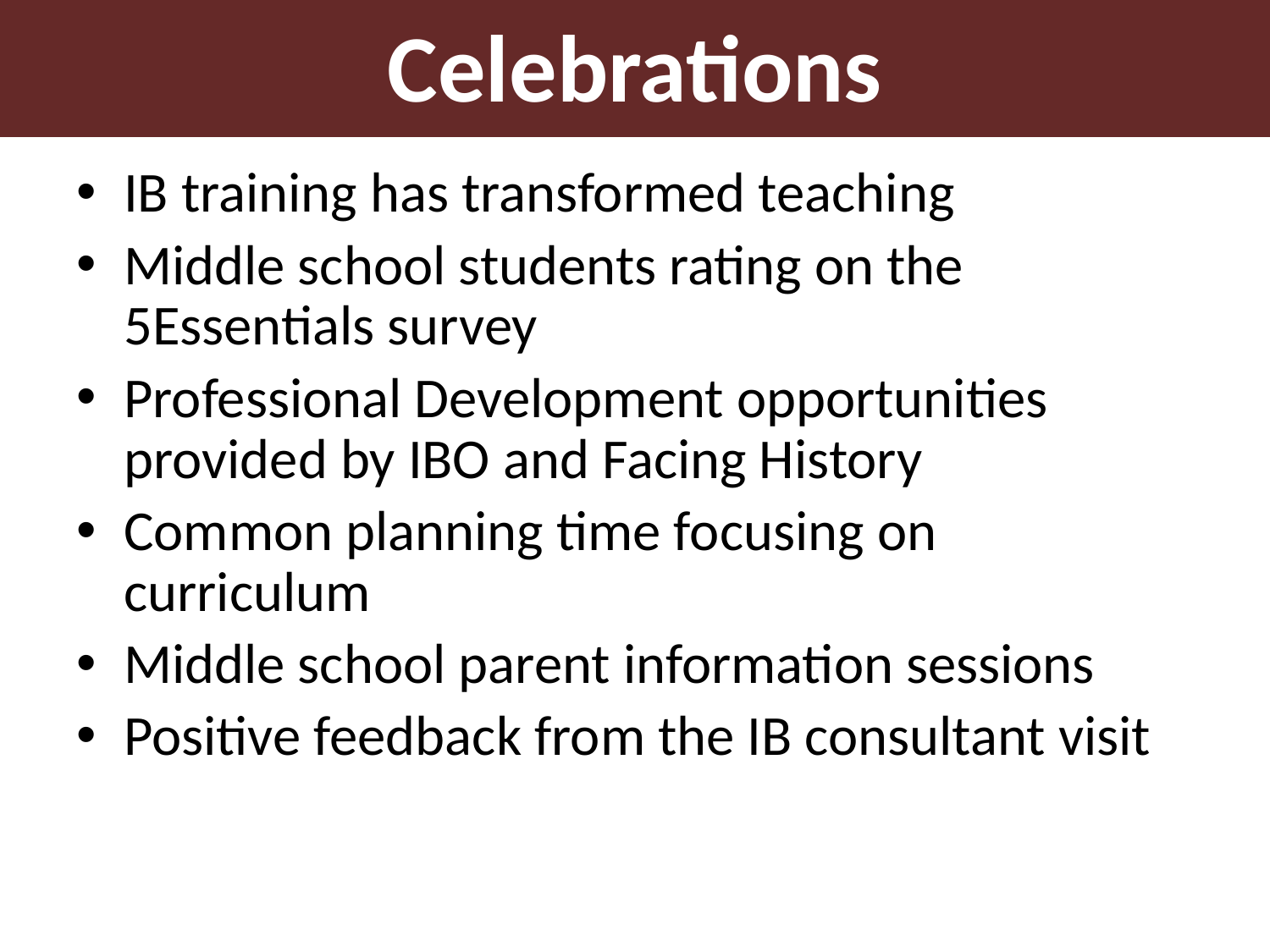

Celebrations

IB training has transformed teaching
Middle school students rating on the 5Essentials survey
Professional Development opportunities provided by IBO and Facing History
Common planning time focusing on curriculum
Middle school parent information sessions
Positive feedback from the IB consultant visit